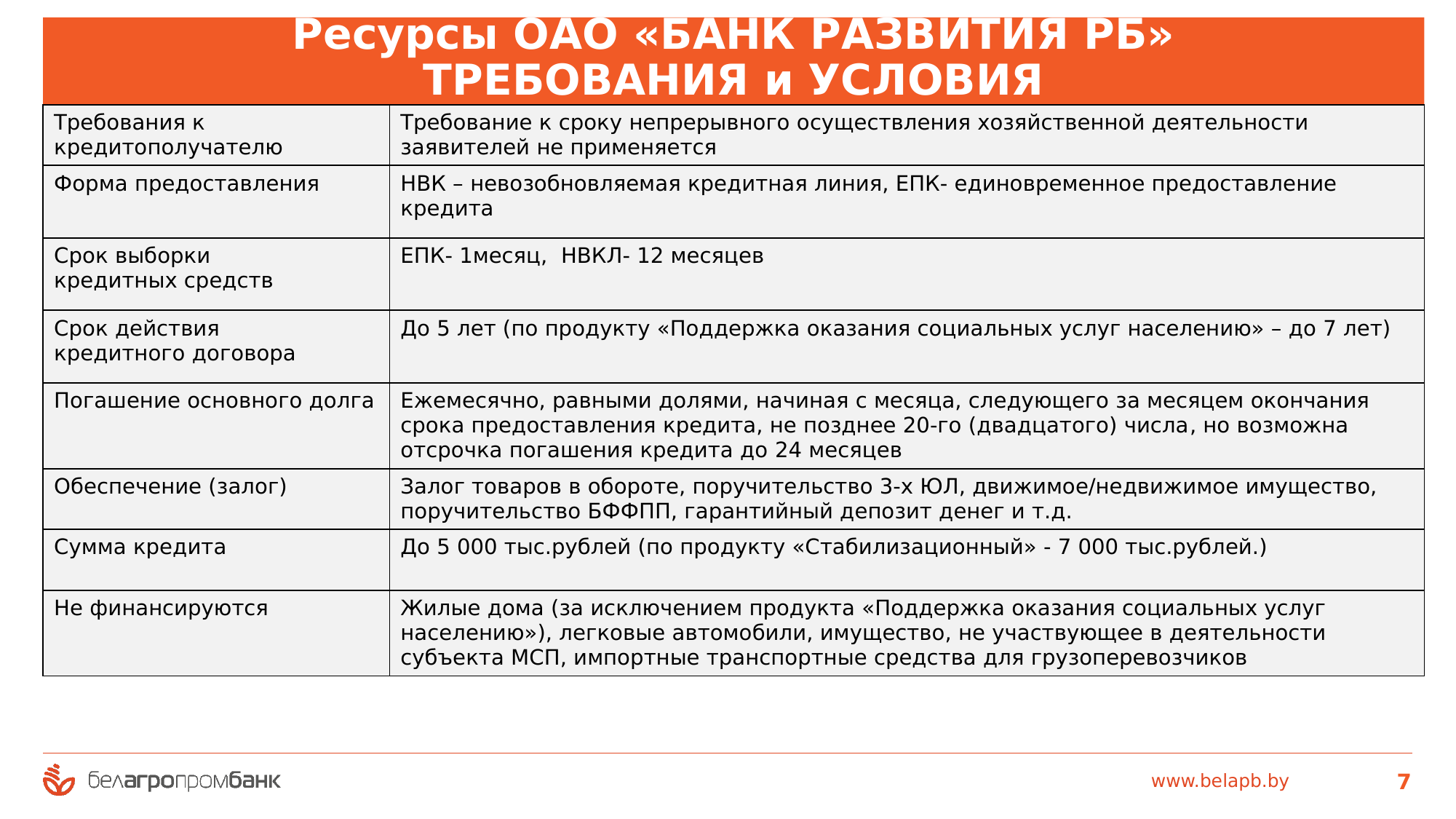

# Ресурсы ОАО «БАНК РАЗВИТИЯ РБ» ТРЕБОВАНИЯ и УСЛОВИЯ
| Требования к кредитополучателю | Требование к сроку непрерывного осуществления хозяйственной деятельности заявителей не применяется |
| --- | --- |
| Форма предоставления | НВК – невозобновляемая кредитная линия, ЕПК- единовременное предоставление кредита |
| Срок выборки кредитных средств | ЕПК- 1месяц, НВКЛ- 12 месяцев |
| Срок действия кредитного договора | До 5 лет (по продукту «Поддержка оказания социальных услуг населению» – до 7 лет) |
| Погашение основного долга | Ежемесячно, равными долями, начиная с месяца, следующего за месяцем окончания срока предоставления кредита, не позднее 20-го (двадцатого) числа, но возможна отсрочка погашения кредита до 24 месяцев |
| Обеспечение (залог) | Залог товаров в обороте, поручительство 3-х ЮЛ, движимое/недвижимое имущество, поручительство БФФПП, гарантийный депозит денег и т.д. |
| Сумма кредита | До 5 000 тыс.рублей (по продукту «Стабилизационный» - 7 000 тыс.рублей.) |
| Не финансируются | Жилые дома (за исключением продукта «Поддержка оказания социальных услуг населению»), легковые автомобили, имущество, не участвующее в деятельности субъекта МСП, импортные транспортные средства для грузоперевозчиков |